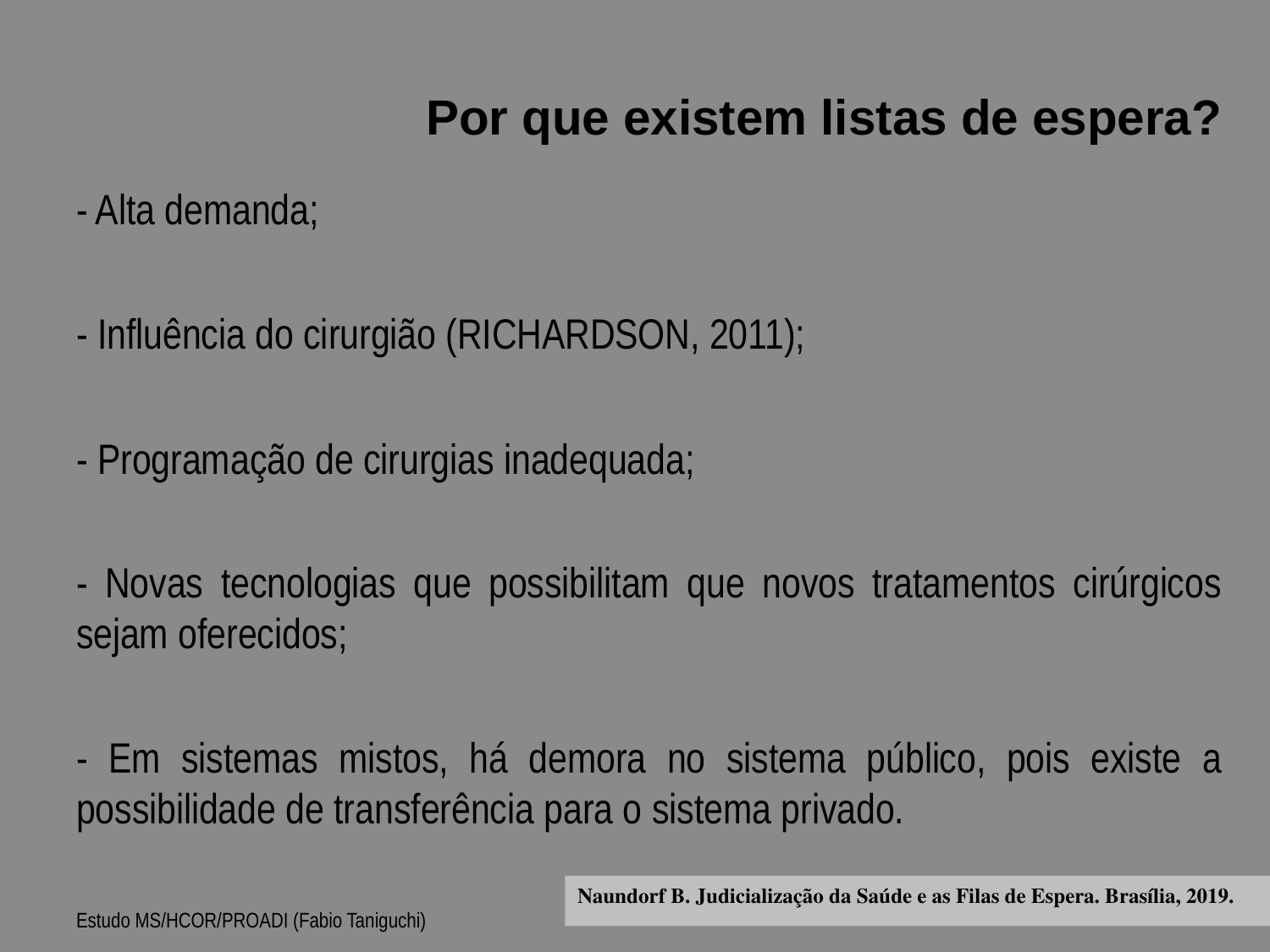

# Por que existem listas de espera?
- Alta demanda;

- Influência do cirurgião (RICHARDSON, 2011);

- Programação de cirurgias inadequada;

- Novas tecnologias que possibilitam que novos tratamentos cirúrgicos sejam oferecidos;

- Em sistemas mistos, há demora no sistema público, pois existe a possibilidade de transferência para o sistema privado.

Estudo MS/HCOR/PROADI (Fabio Taniguchi)